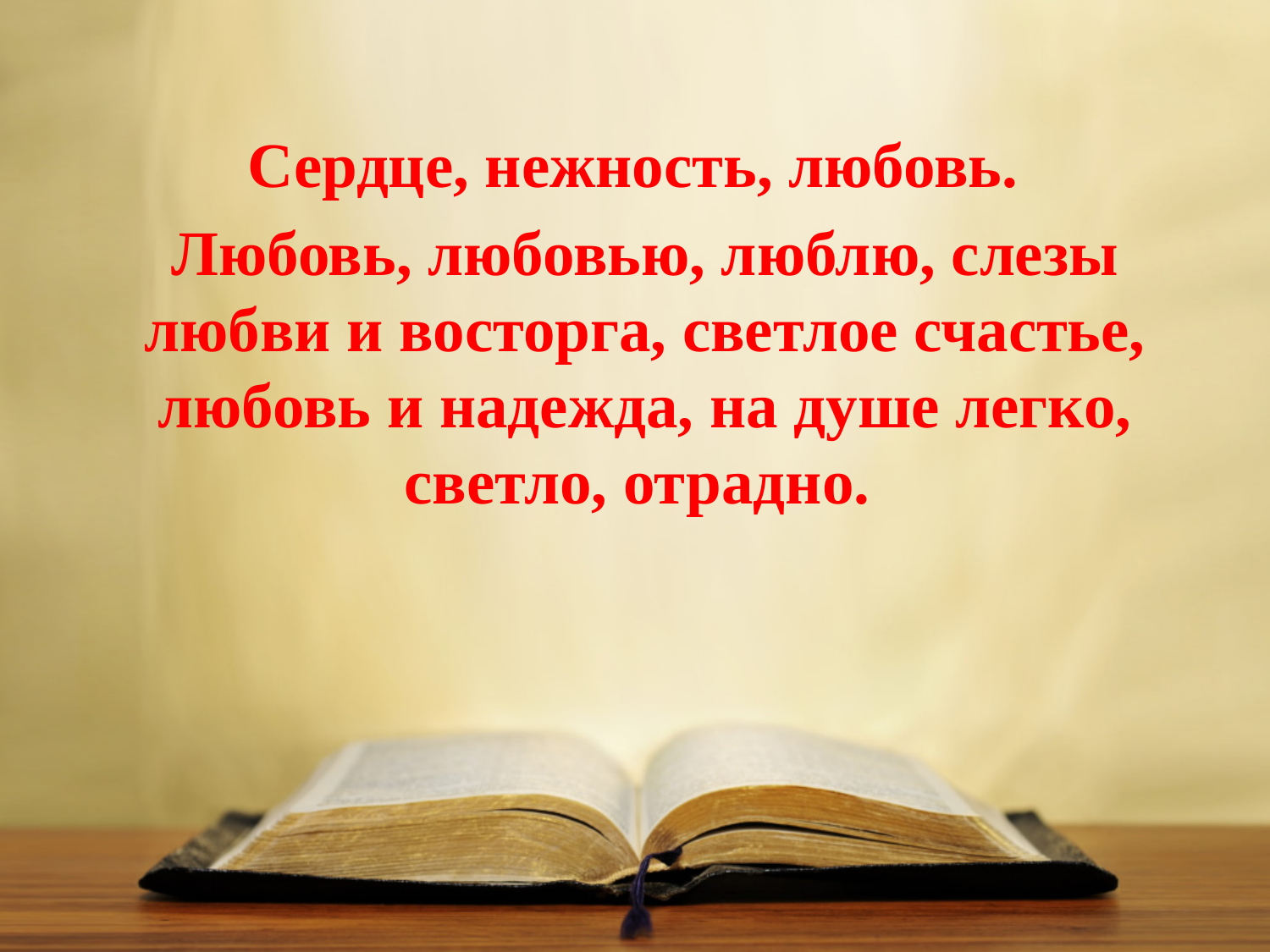

Сердце, нежность, любовь.
Любовь, любовью, люблю, слезы любви и восторга, светлое счастье, любовь и надежда, на душе легко, светло, отрадно.